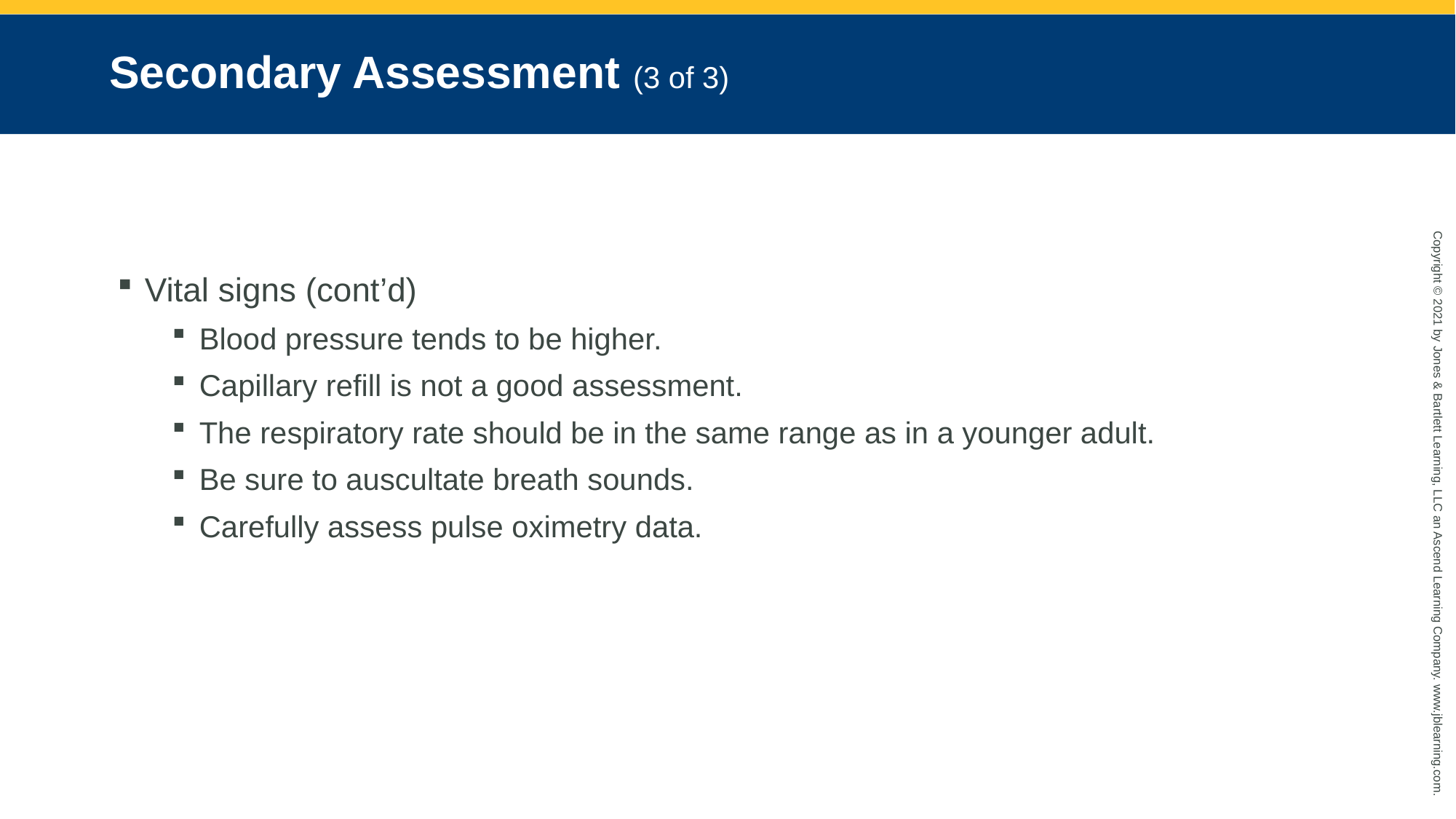

# Secondary Assessment (3 of 3)
Vital signs (cont’d)
Blood pressure tends to be higher.
Capillary refill is not a good assessment.
The respiratory rate should be in the same range as in a younger adult.
Be sure to auscultate breath sounds.
Carefully assess pulse oximetry data.